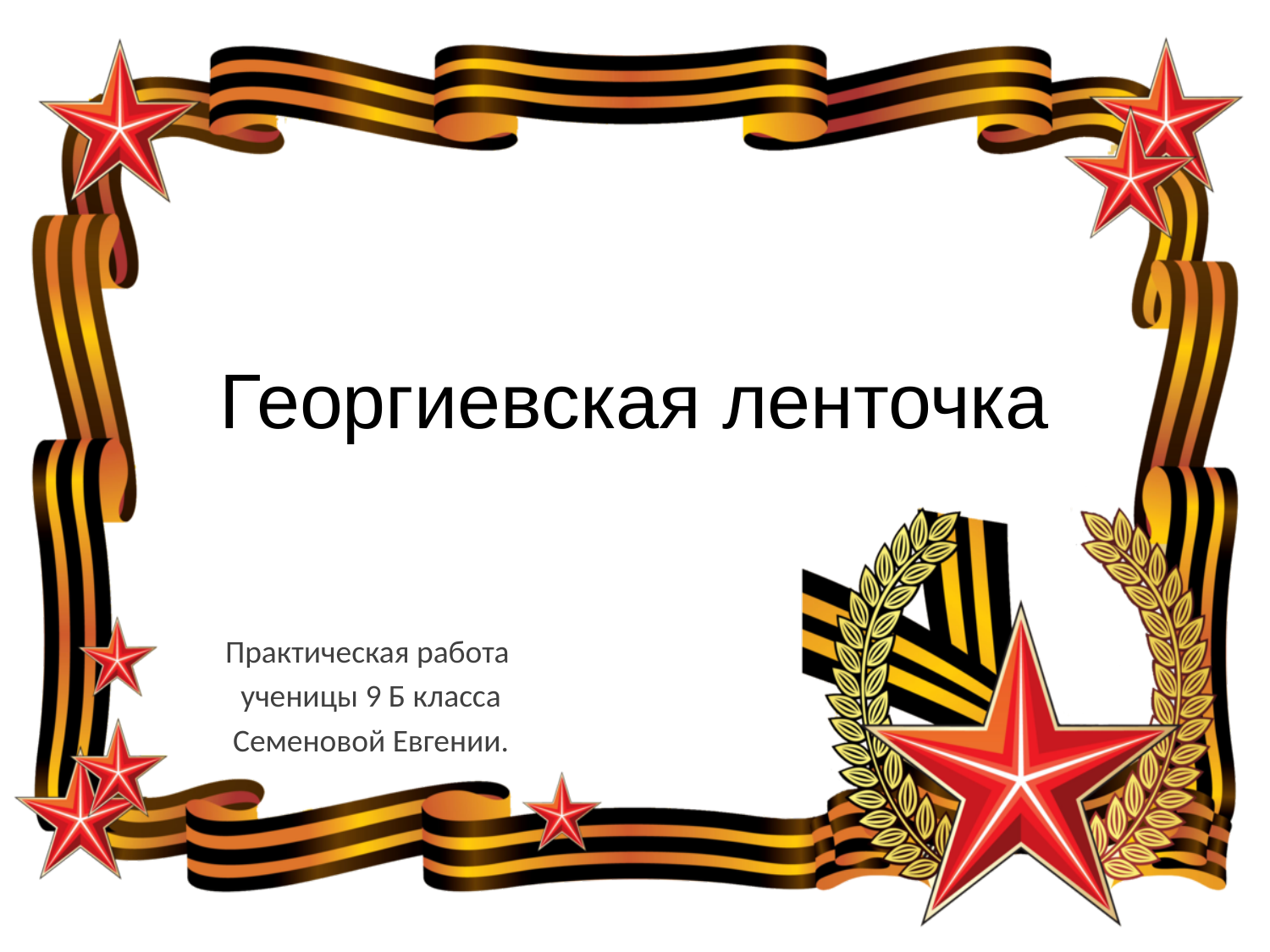

# Георгиевская ленточка
Практическая работа
ученицы 9 Б класса
Семеновой Евгении.